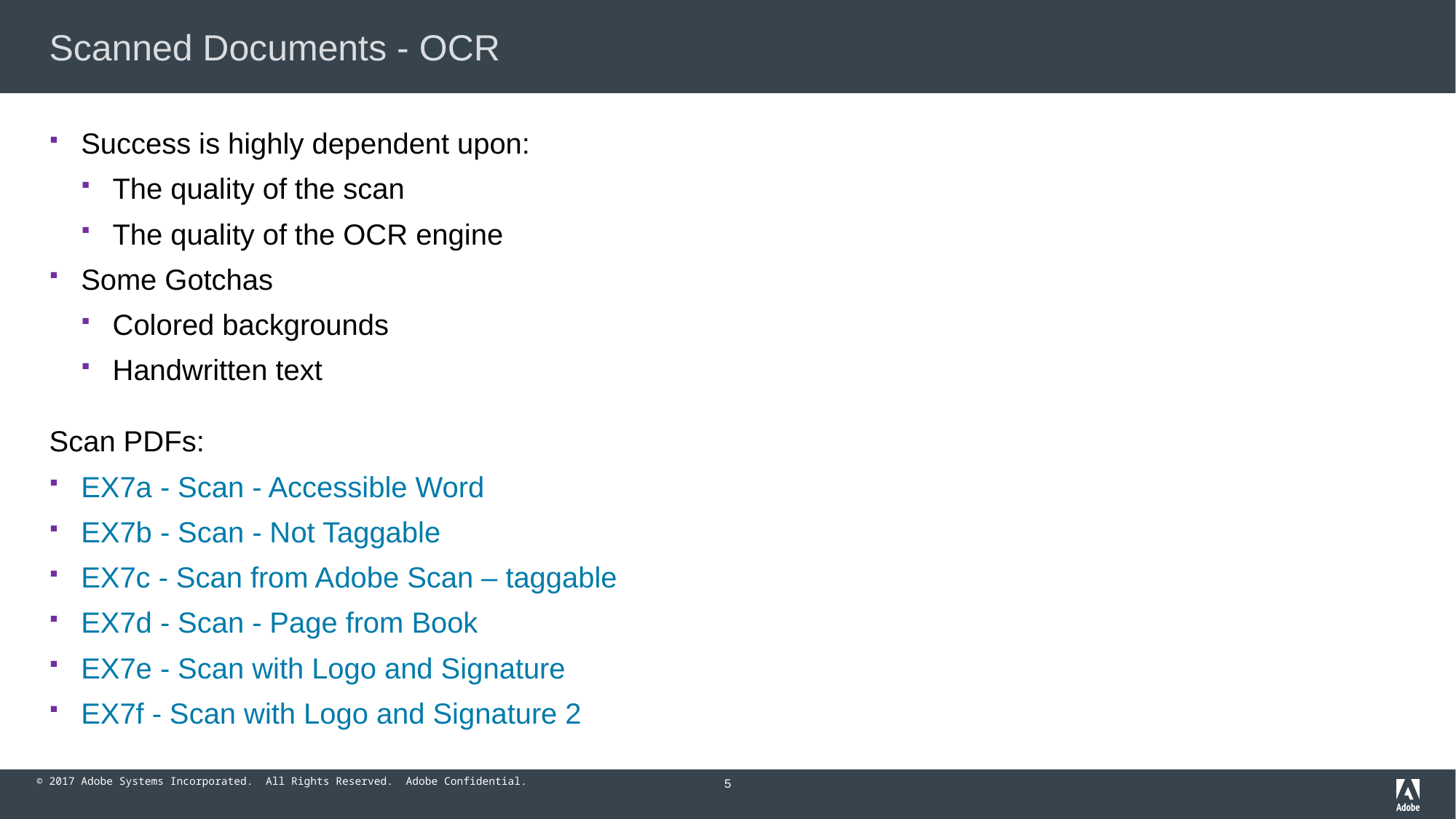

# Scanned Documents - OCR
Success is highly dependent upon:
The quality of the scan
The quality of the OCR engine
Some Gotchas
Colored backgrounds
Handwritten text
Scan PDFs:
EX7a - Scan - Accessible Word
EX7b - Scan - Not Taggable
EX7c - Scan from Adobe Scan – taggable
EX7d - Scan - Page from Book
EX7e - Scan with Logo and Signature
EX7f - Scan with Logo and Signature 2
5